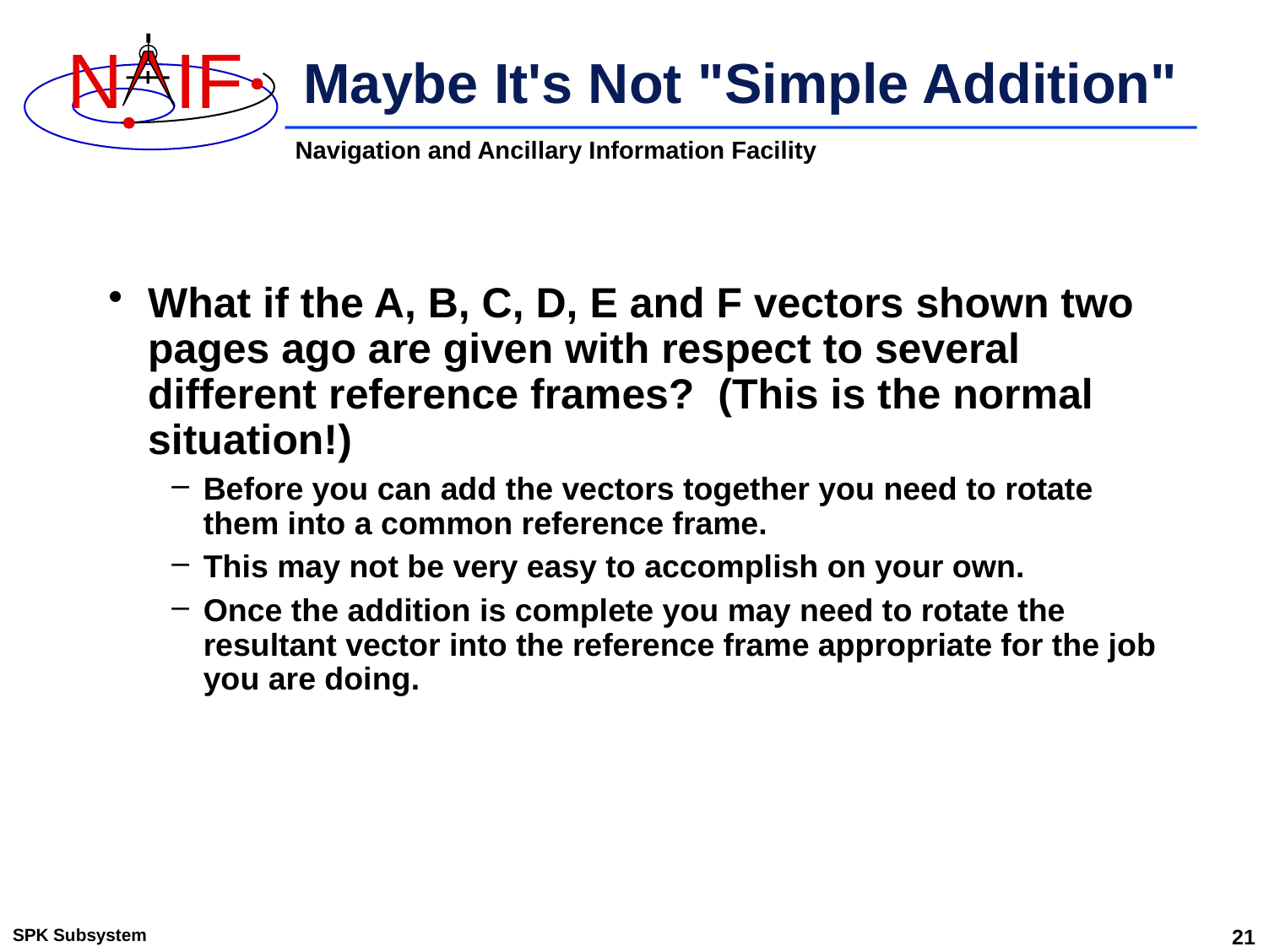

# Maybe It's Not "Simple Addition"
What if the A, B, C, D, E and F vectors shown two pages ago are given with respect to several different reference frames?  (This is the normal situation!)
Before you can add the vectors together you need to rotate them into a common reference frame.
This may not be very easy to accomplish on your own.
Once the addition is complete you may need to rotate the resultant vector into the reference frame appropriate for the job you are doing.
SPK Subsystem
21